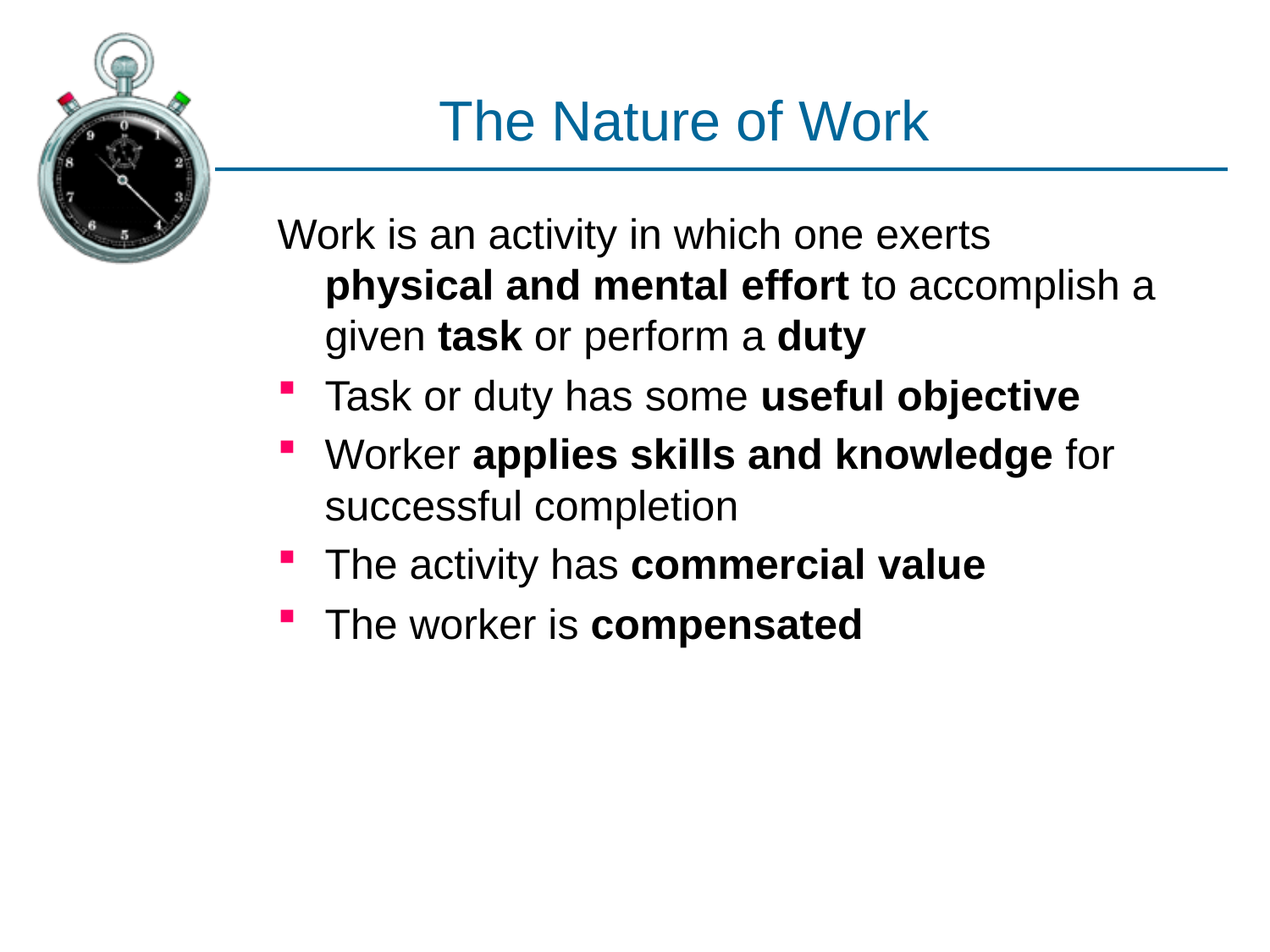

# The Nature of Work
Work is an activity in which one exerts physical and mental effort to accomplish a given task or perform a duty
Task or duty has some useful objective
Worker applies skills and knowledge for successful completion
The activity has commercial value
The worker is compensated